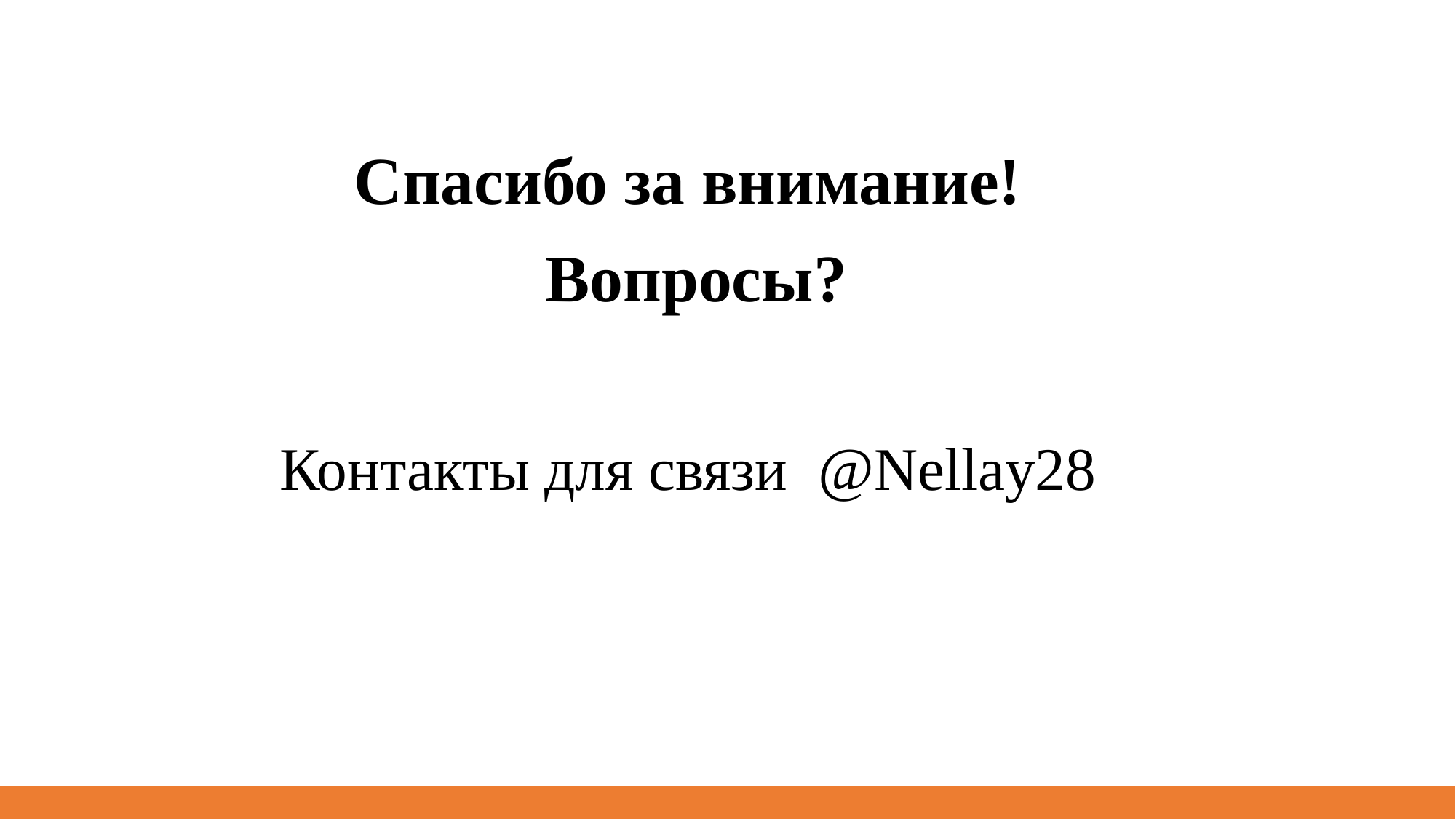

Спасибо за внимание!
 Вопросы?

Контакты для связи  @Nellay28
Благозвучно
Легко произносится
Привлекает внимание
Легко запоминается

Защищено юридически
Легко переводится /
адаптируется на
иностранные языки
Выделяется из группы
прочих брендов